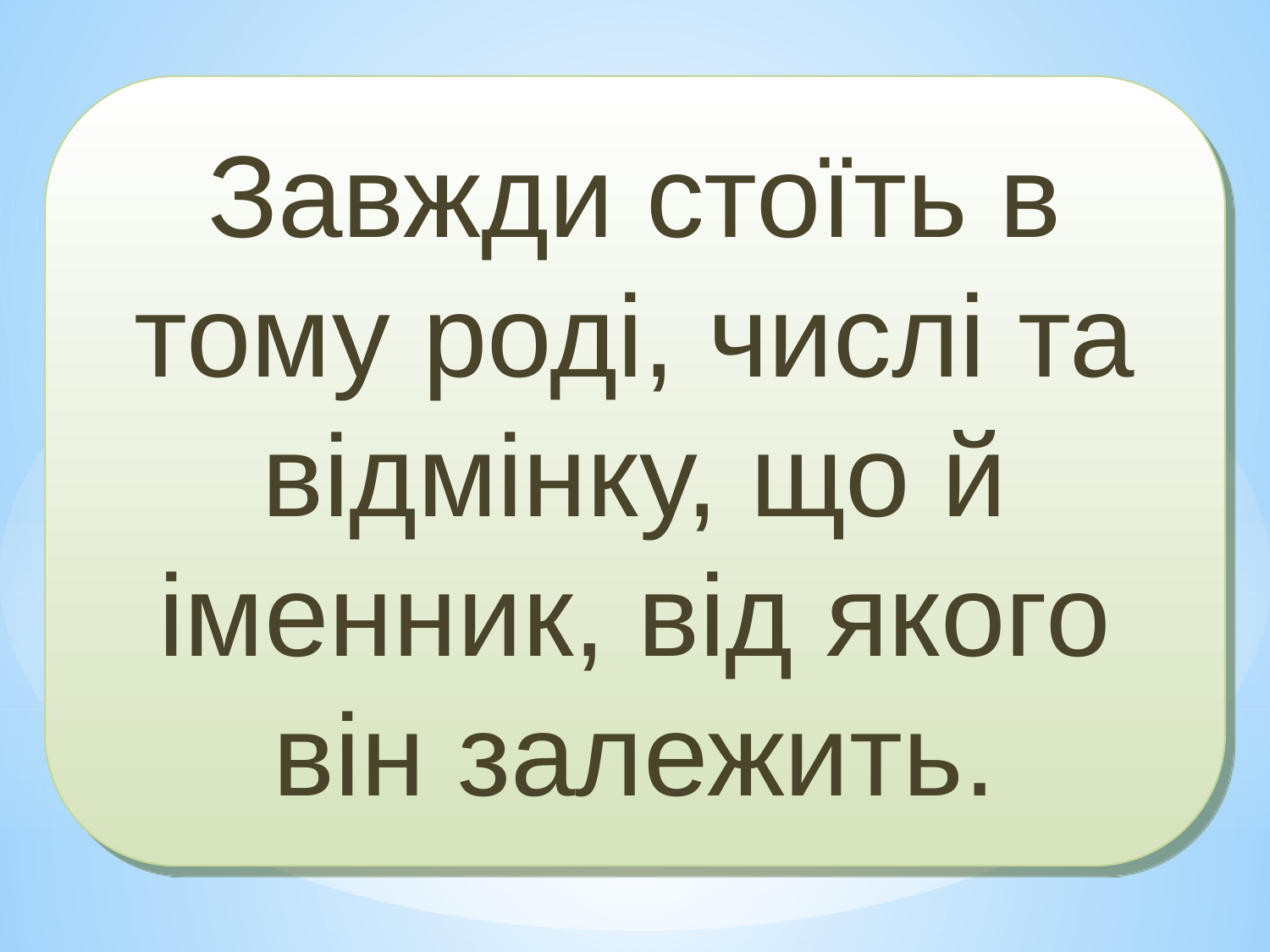

Завжди стоїть в тому роді, числі та відмінку, що й іменник, від якого він залежить.